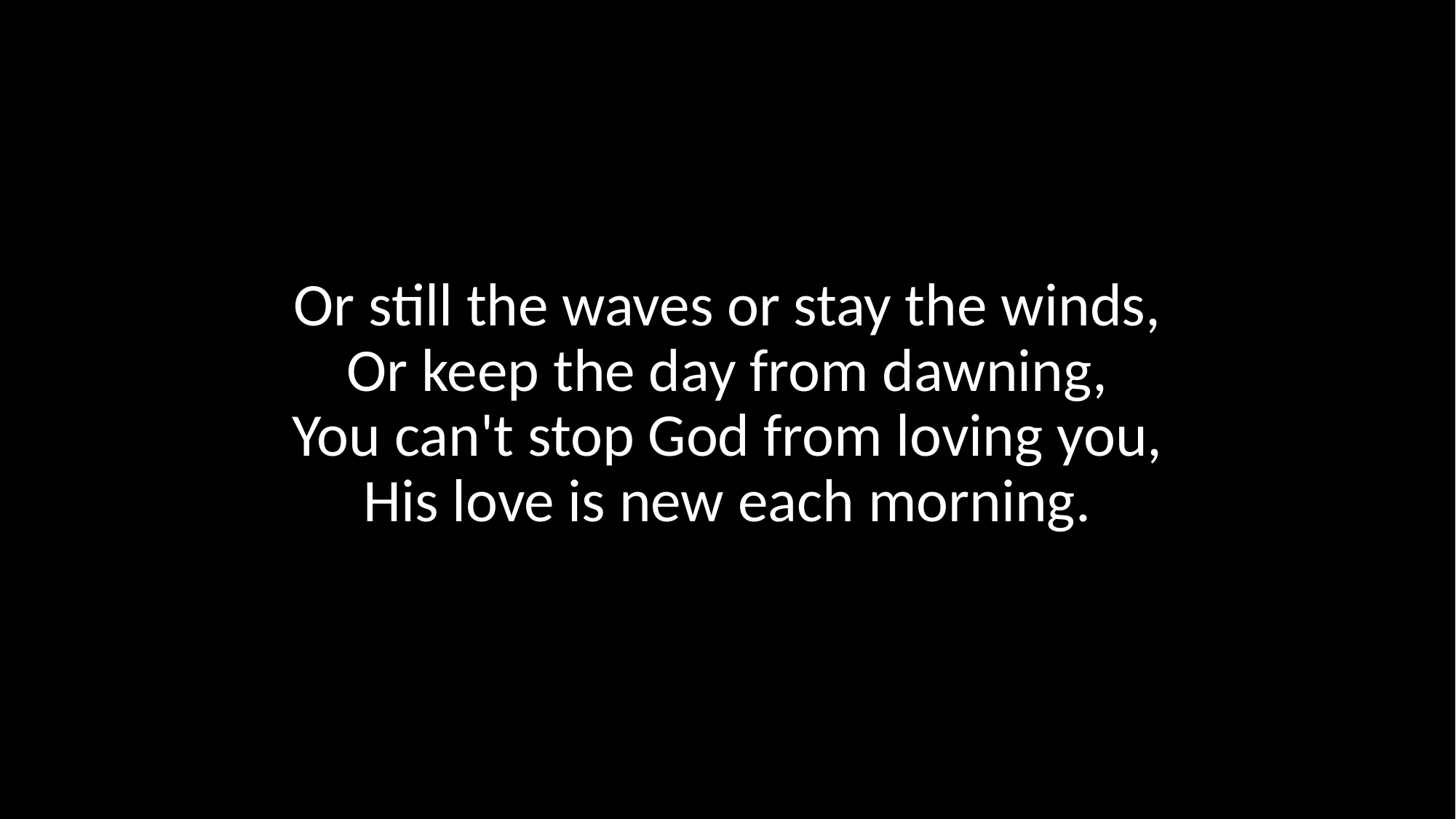

Or still the waves or stay the winds,
Or keep the day from dawning,
You can't stop God from loving you,
His love is new each morning.